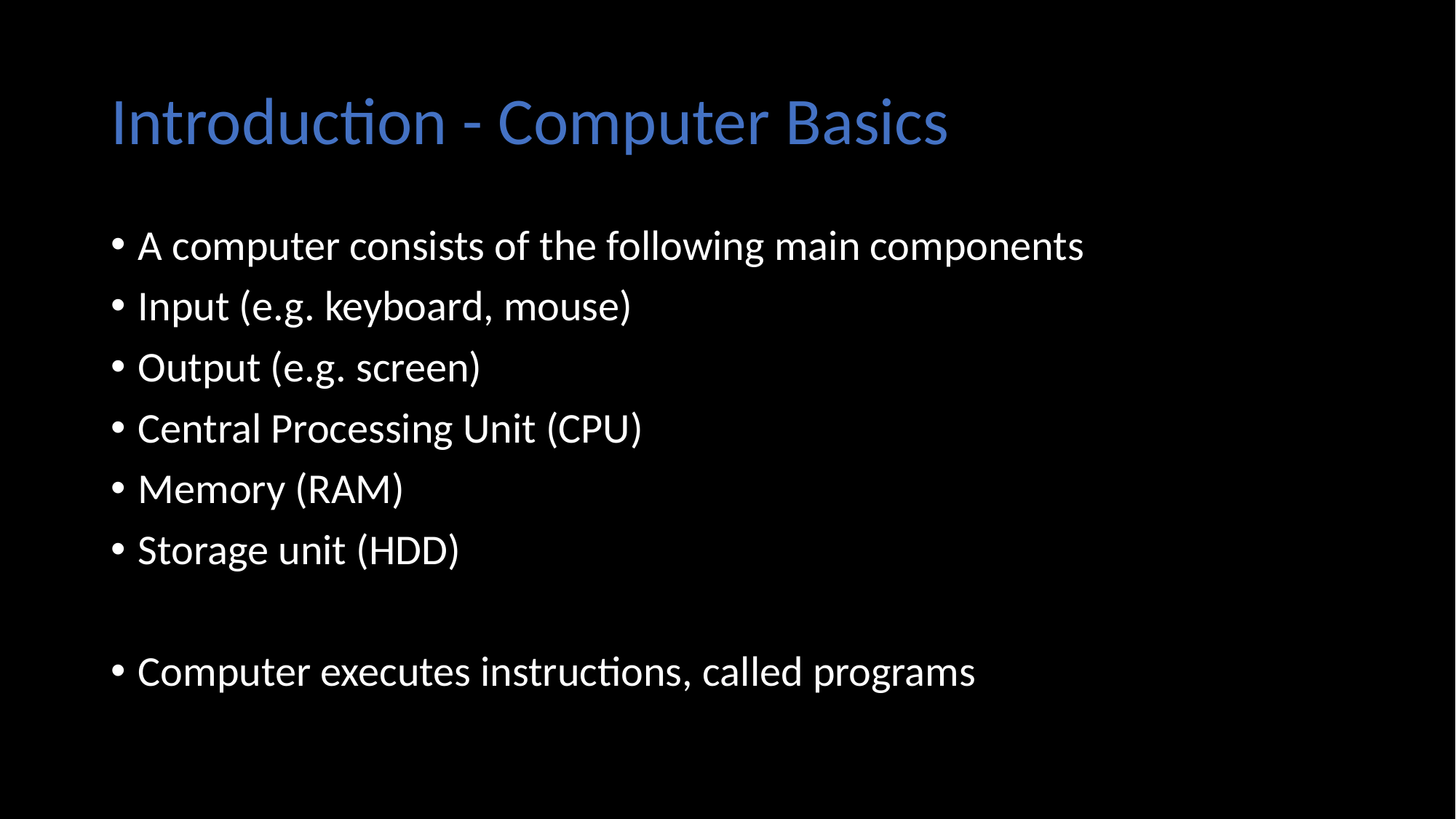

# Introduction - Computer Basics
A computer consists of the following main components
Input (e.g. keyboard, mouse)
Output (e.g. screen)
Central Processing Unit (CPU)
Memory (RAM)
Storage unit (HDD)

Computer executes instructions, called programs